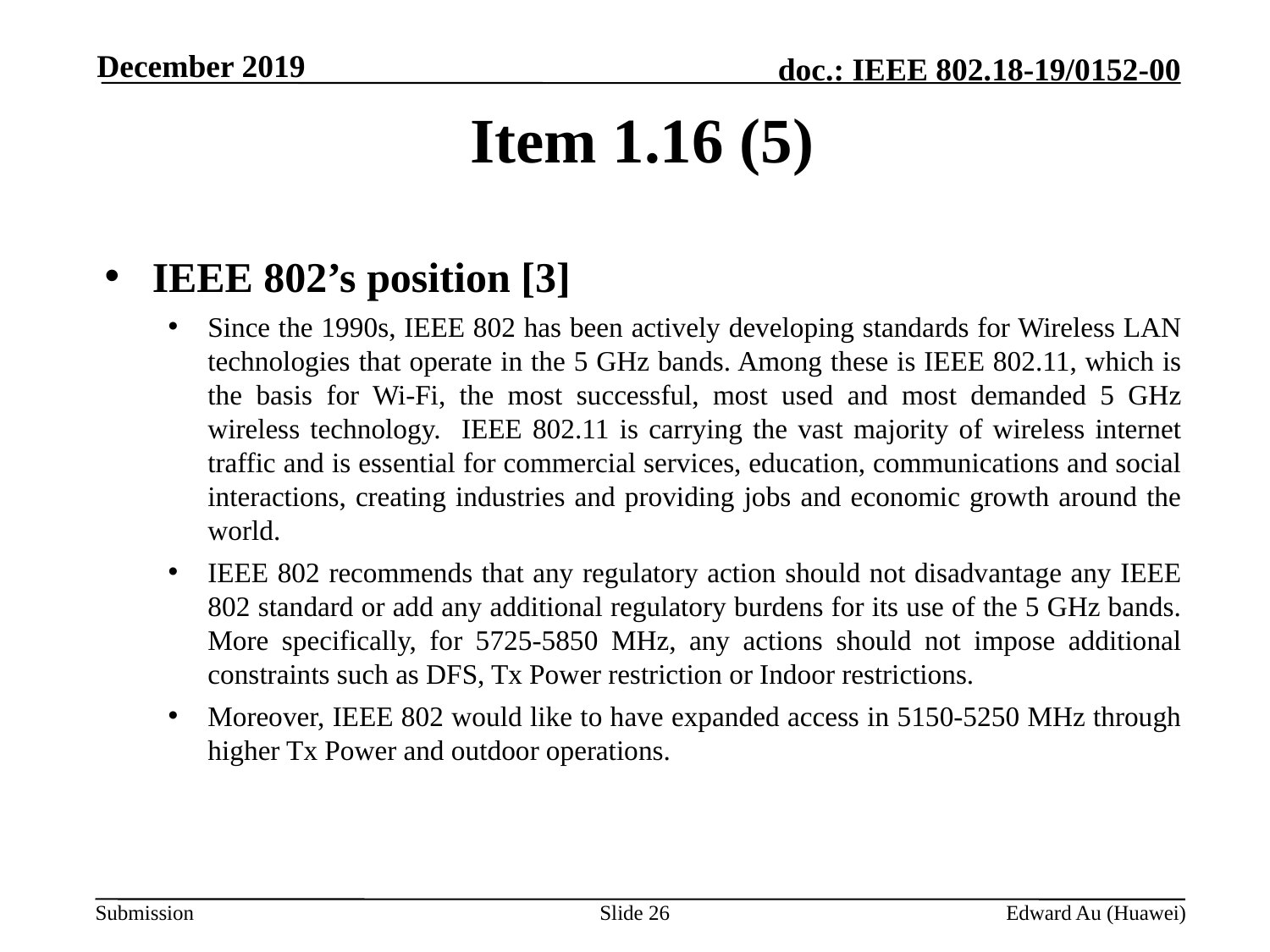

December 2019
# Item 1.16 (5)
IEEE 802’s position [3]
Since the 1990s, IEEE 802 has been actively developing standards for Wireless LAN technologies that operate in the 5 GHz bands. Among these is IEEE 802.11, which is the basis for Wi-Fi, the most successful, most used and most demanded 5 GHz wireless technology.  IEEE 802.11 is carrying the vast majority of wireless internet traffic and is essential for commercial services, education, communications and social interactions, creating industries and providing jobs and economic growth around the world.
IEEE 802 recommends that any regulatory action should not disadvantage any IEEE 802 standard or add any additional regulatory burdens for its use of the 5 GHz bands. More specifically, for 5725-5850 MHz, any actions should not impose additional constraints such as DFS, Tx Power restriction or Indoor restrictions.
Moreover, IEEE 802 would like to have expanded access in 5150-5250 MHz through higher Tx Power and outdoor operations.

Slide 26
Edward Au (Huawei)